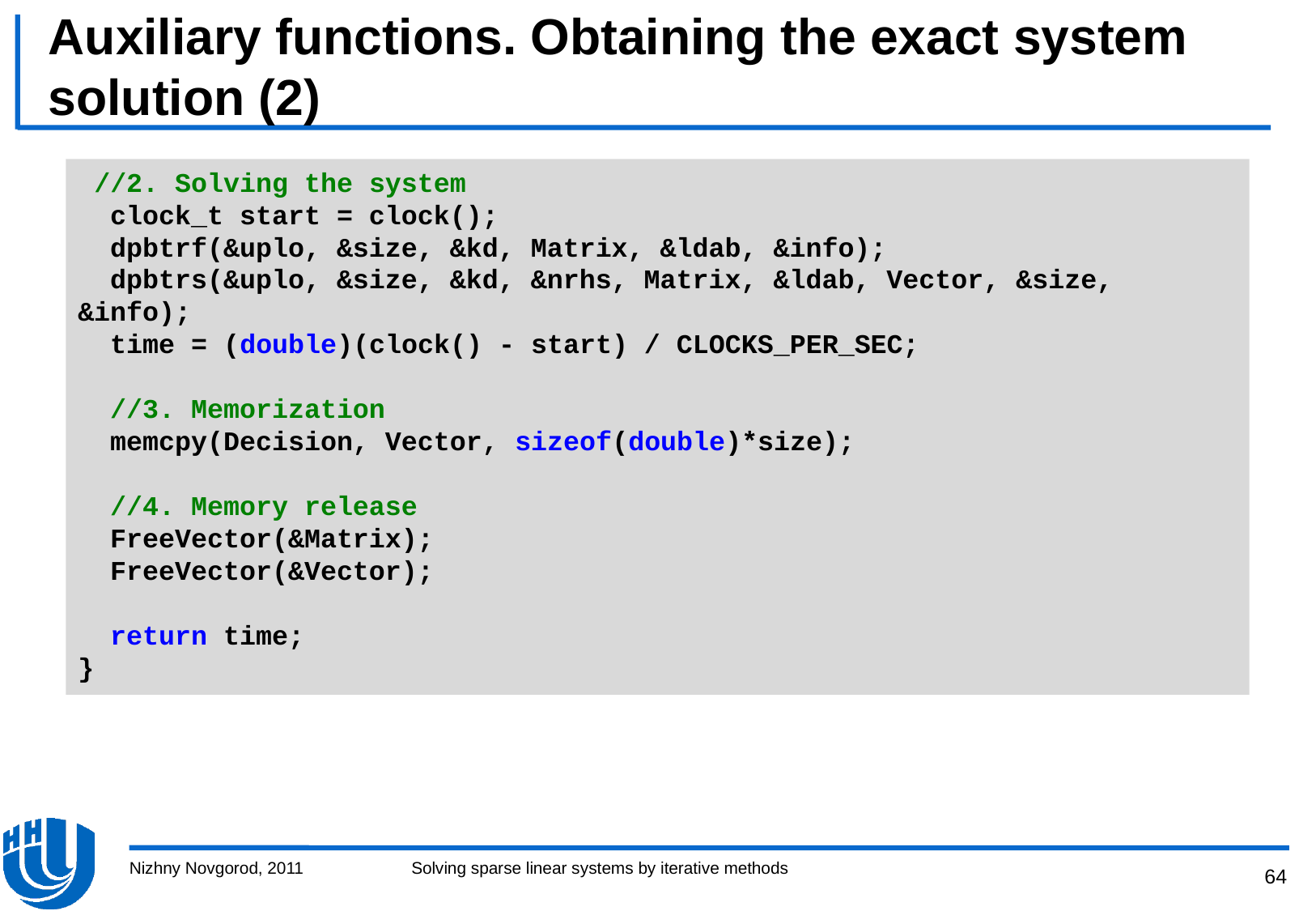

# Auxiliary functions. Obtaining the exact system solution (2)
 //2. Solving the system
  clock_t start = clock();
  dpbtrf(&uplo, &size, &kd, Matrix, &ldab, &info);
  dpbtrs(&uplo, &size, &kd, &nrhs, Matrix, &ldab, Vector, &size, &info);
  time = (double)(clock() - start) / CLOCKS_PER_SEC;

  //3. Memorization
  memcpy(Decision, Vector, sizeof(double)*size);

  //4. Memory release
  FreeVector(&Matrix);
  FreeVector(&Vector);

  return time;
}
Nizhny Novgorod, 2011
Solving sparse linear systems by iterative methods